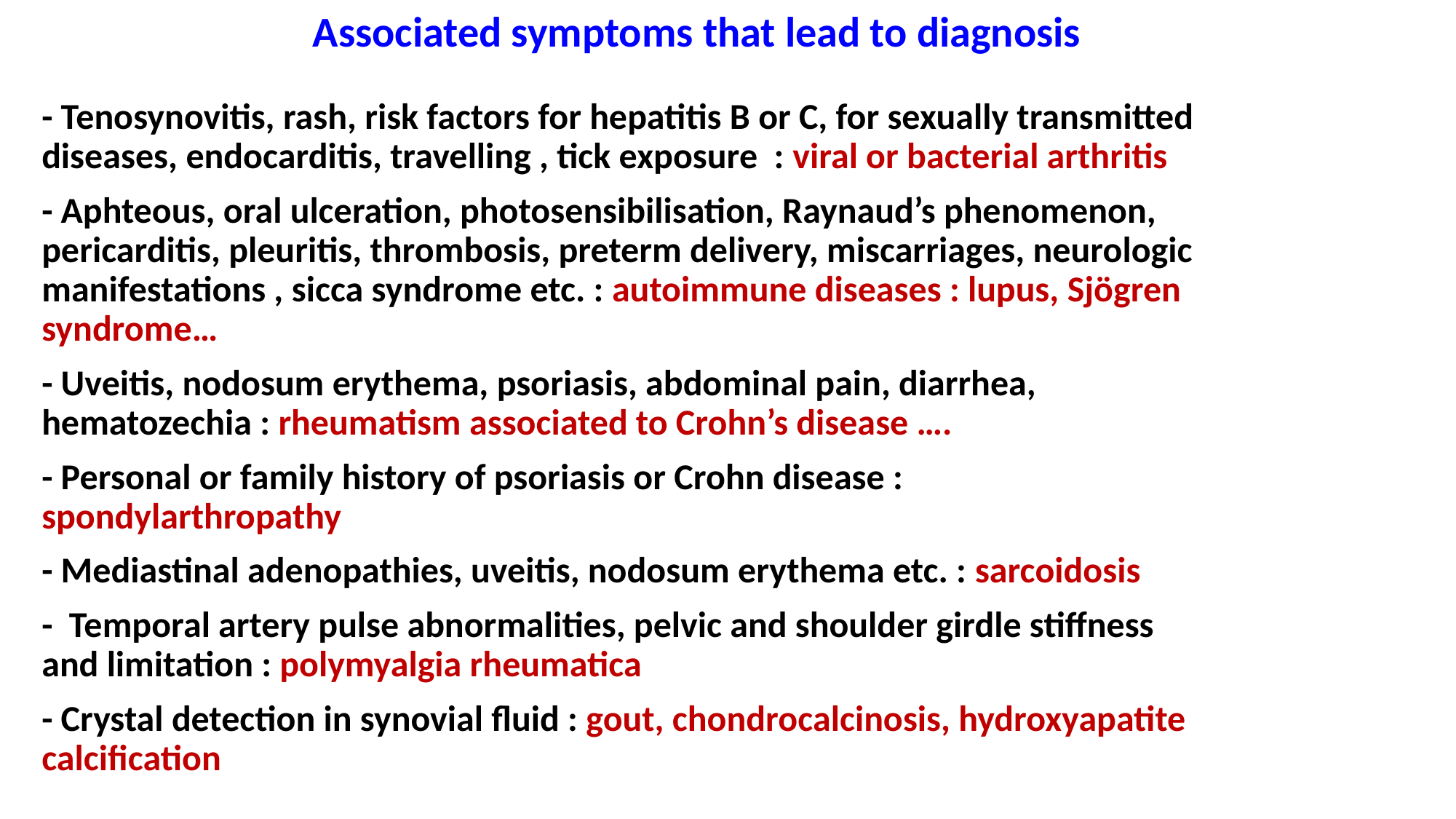

Associated symptoms that lead to diagnosis
- Tenosynovitis, rash, risk factors for hepatitis B or C, for sexually transmitted diseases, endocarditis, travelling , tick exposure  : viral or bacterial arthritis
- Aphteous, oral ulceration, photosensibilisation, Raynaud’s phenomenon, pericarditis, pleuritis, thrombosis, preterm delivery, miscarriages, neurologic manifestations , sicca syndrome etc. : autoimmune diseases : lupus, Sjögren syndrome…
- Uveitis, nodosum erythema, psoriasis, abdominal pain, diarrhea, hematozechia : rheumatism associated to Crohn’s disease ….
- Personal or family history of psoriasis or Crohn disease : spondylarthropathy
- Mediastinal adenopathies, uveitis, nodosum erythema etc. : sarcoidosis
-  Temporal artery pulse abnormalities, pelvic and shoulder girdle stiffness and limitation : polymyalgia rheumatica
- Crystal detection in synovial fluid : gout, chondrocalcinosis, hydroxyapatite calcification